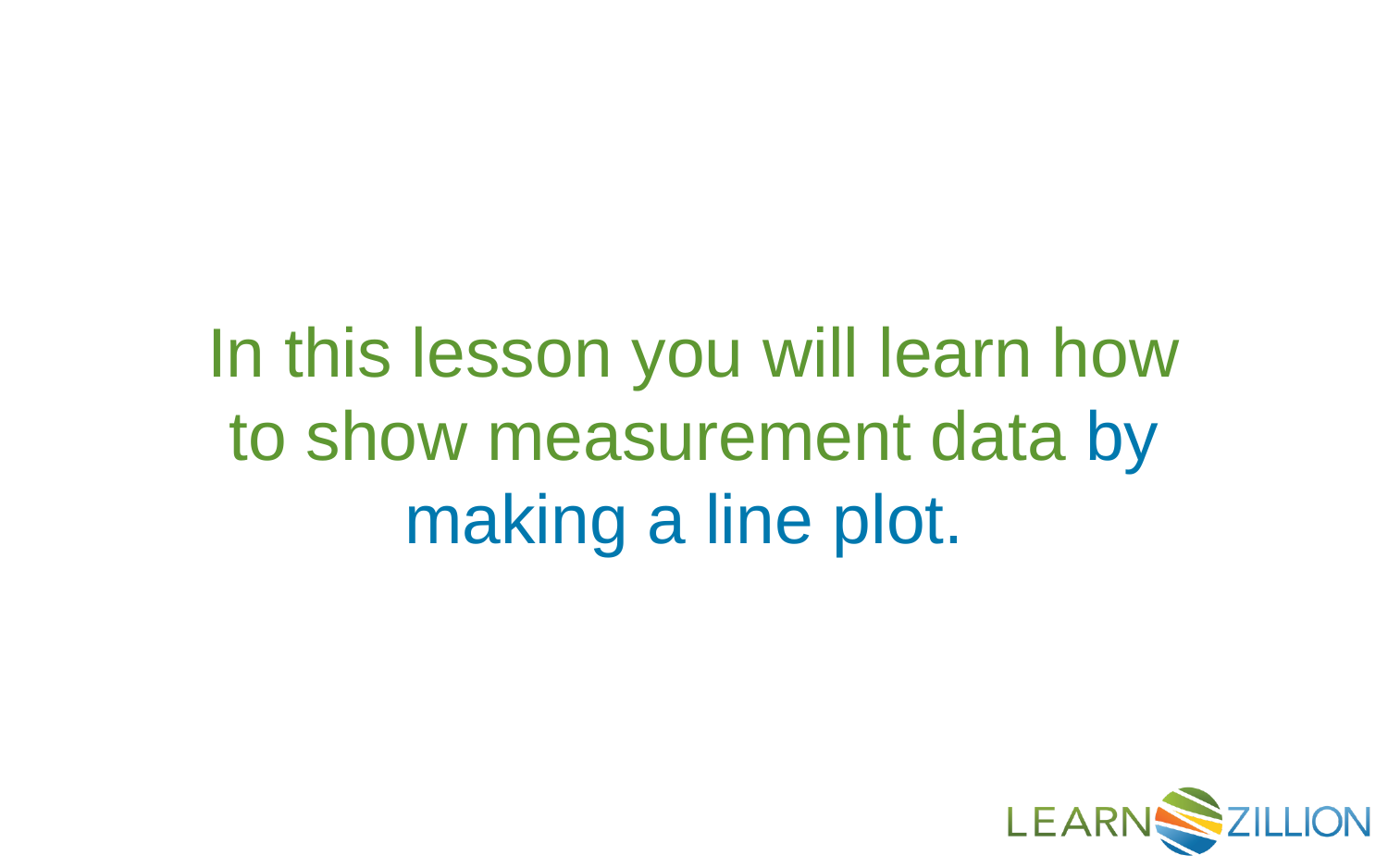

In this lesson you will learn how to show measurement data by making a line plot.